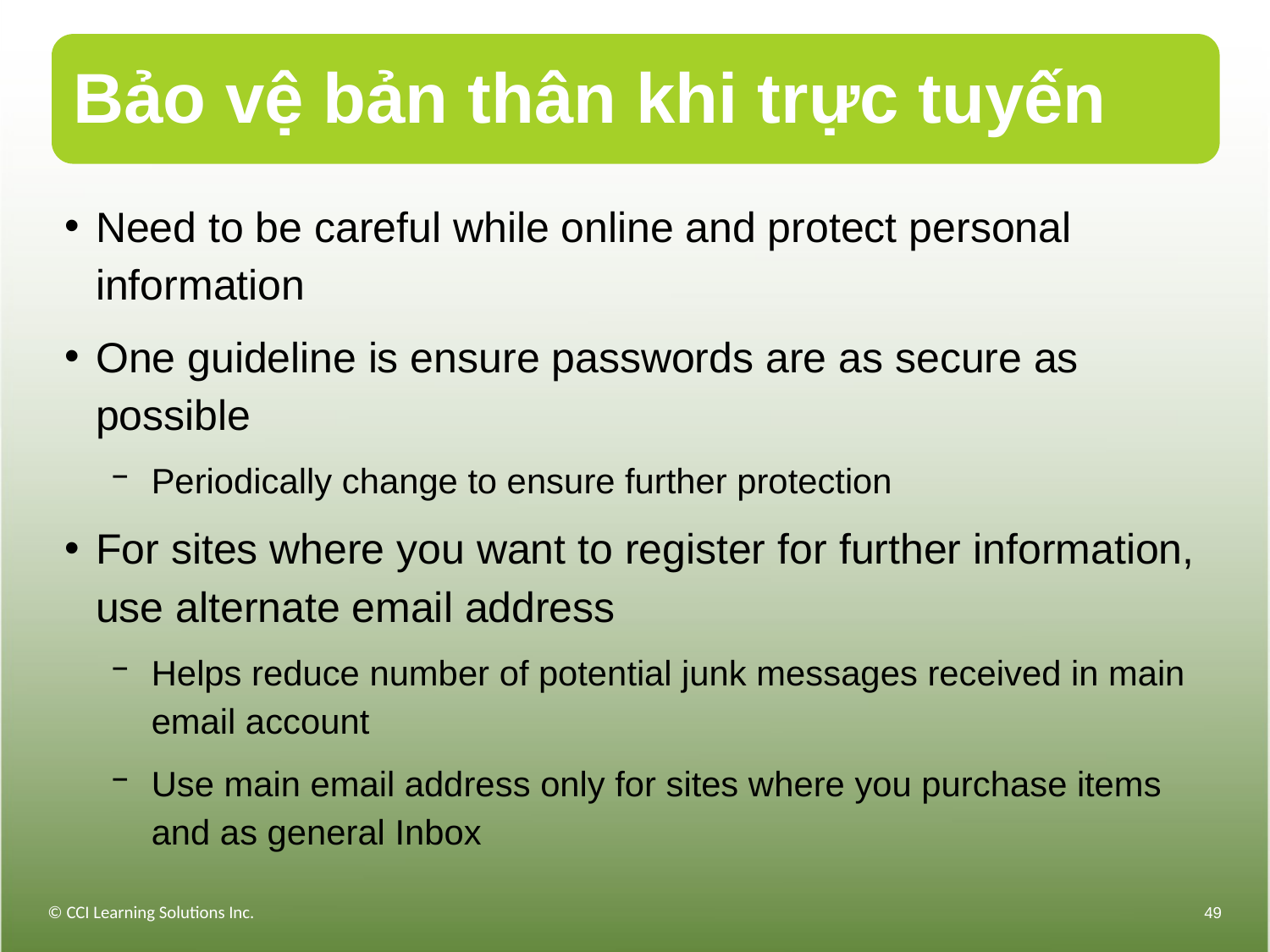

# Bảo vệ bản thân khi trực tuyến
Need to be careful while online and protect personal information
One guideline is ensure passwords are as secure as possible
Periodically change to ensure further protection
For sites where you want to register for further information, use alternate email address
Helps reduce number of potential junk messages received in main email account
Use main email address only for sites where you purchase items and as general Inbox
© CCI Learning Solutions Inc.
49